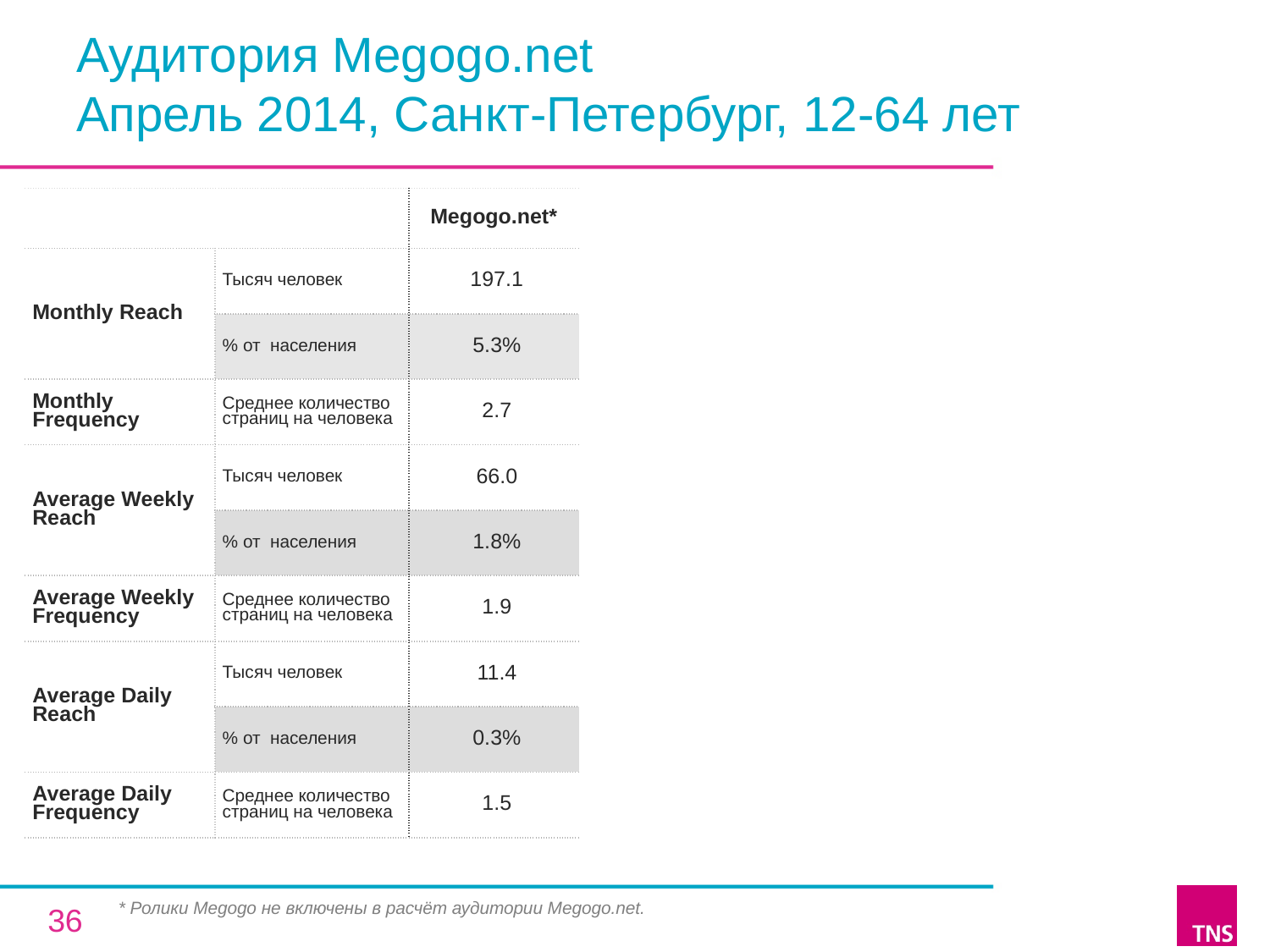

# Аудитория Megogo.net Апрель 2014, Санкт-Петербург, 12-64 лет
|  |  | Megogo.net\* |
| --- | --- | --- |
| Monthly Reach | Тысяч человек | 197.1 |
|  | % от населения | 5.3% |
| Monthly Frequency | Среднее количество страниц на человека | 2.7 |
| Average Weekly Reach | Тысяч человек | 66.0 |
|  | % от населения | 1.8% |
| Average Weekly Frequency | Среднее количество страниц на человека | 1.9 |
| Average Daily Reach | Тысяч человек | 11.4 |
|  | % от населения | 0.3% |
| Average Daily Frequency | Среднее количество страниц на человека | 1.5 |
* Ролики Megogo не включены в расчёт аудитории Megogo.net.
36